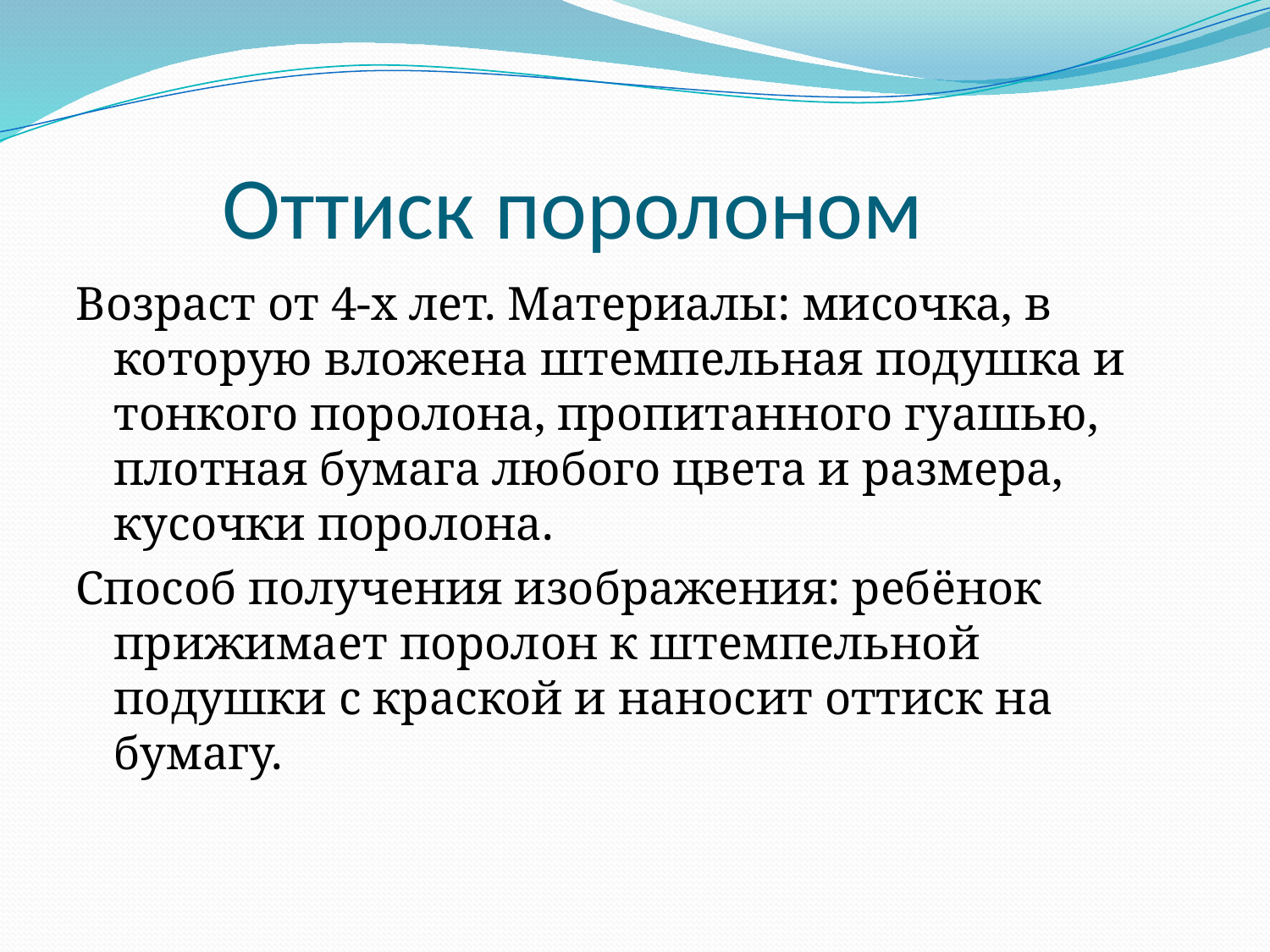

# Оттиск поролоном
Возраст от 4-х лет. Материалы: мисочка, в которую вложена штемпельная подушка и тонкого поролона, пропитанного гуашью, плотная бумага любого цвета и размера, кусочки поролона.
Способ получения изображения: ребёнок прижимает поролон к штемпельной подушки с краской и наносит оттиск на бумагу.